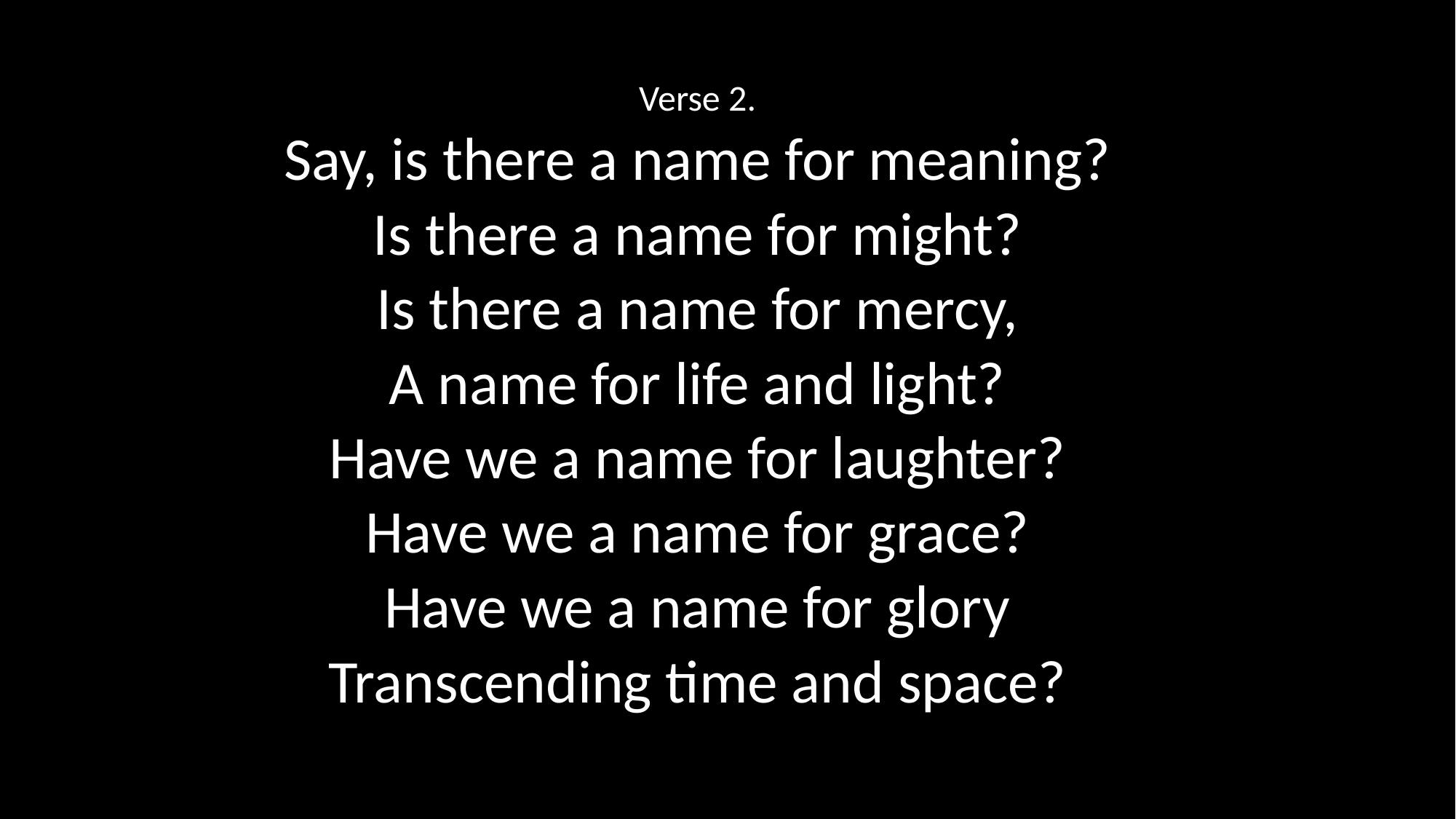

Verse 2.
Say, is there a name for meaning?
Is there a name for might?
Is there a name for mercy,
A name for life and light?
Have we a name for laughter?
Have we a name for grace?
Have we a name for glory
Transcending time and space?